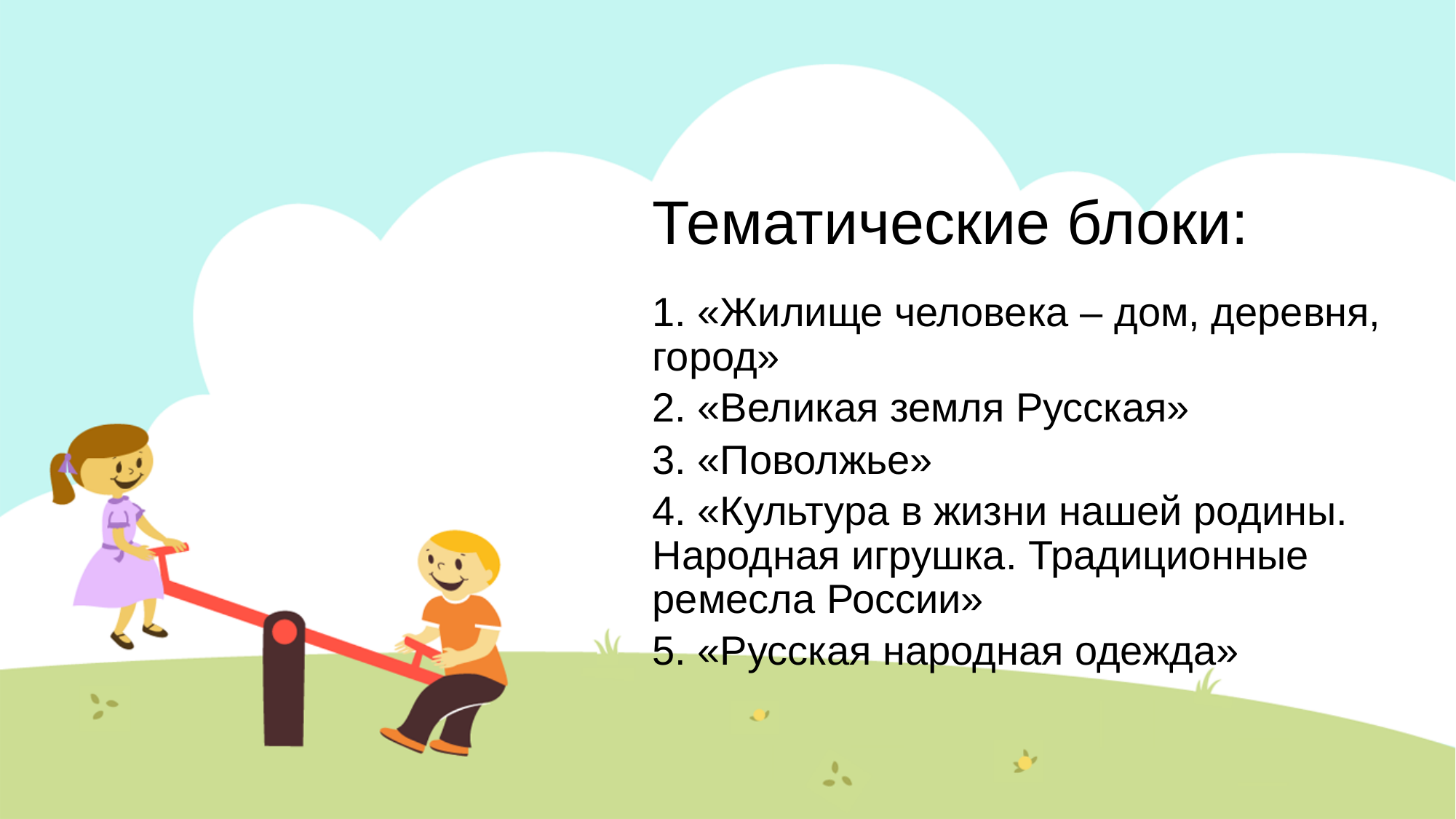

# Тематические блоки:
1. «Жилище человека – дом, деревня, город»
2. «Великая земля Русская»
3. «Поволжье»
4. «Культура в жизни нашей родины. Народная игрушка. Традиционные ремесла России»
5. «Русская народная одежда»